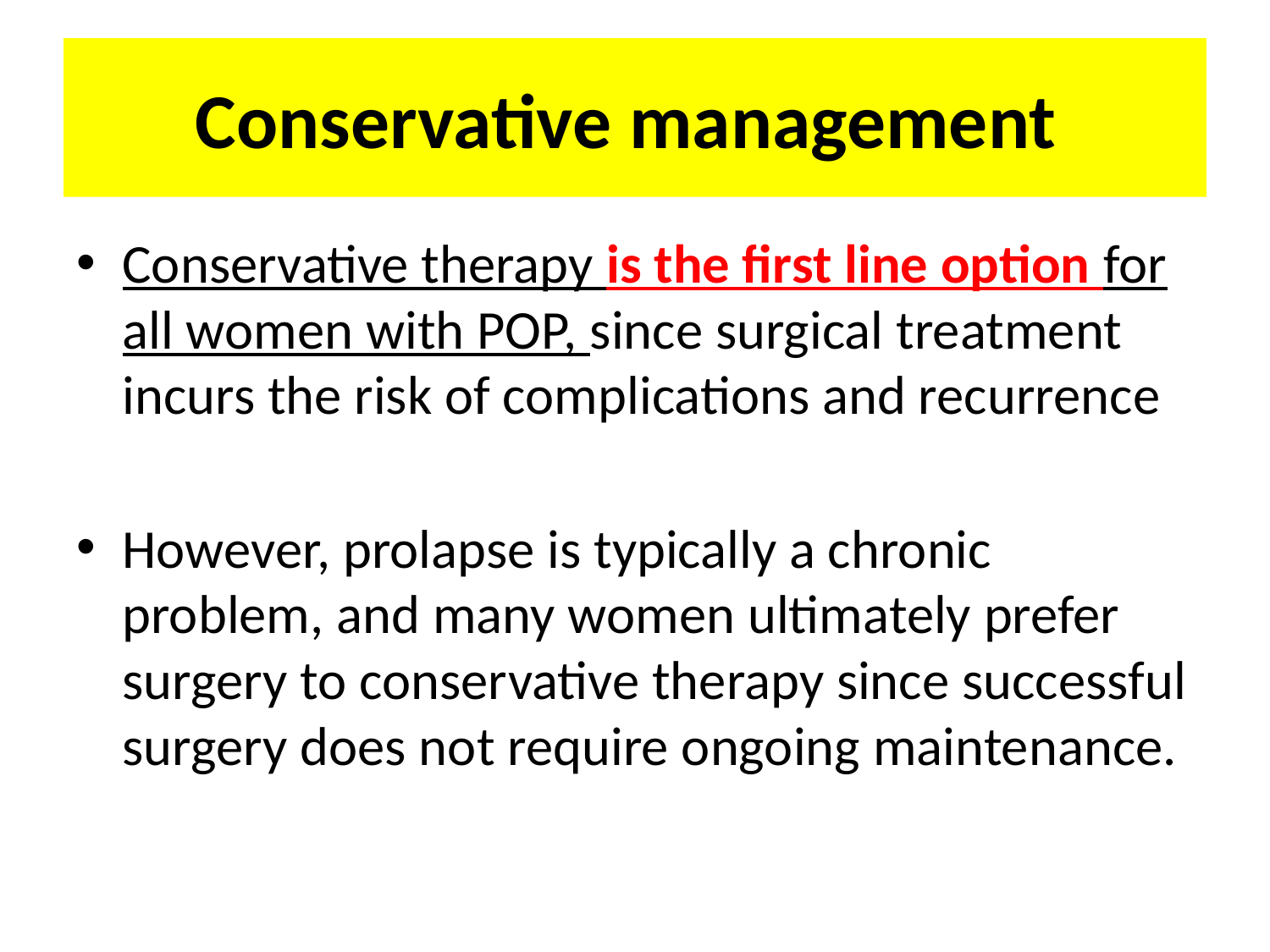

# Conservative management
Conservative therapy is the first line option for all women with POP, since surgical treatment incurs the risk of complications and recurrence

However, prolapse is typically a chronic problem, and many women ultimately prefer surgery to conservative therapy since successful surgery does not require ongoing maintenance.